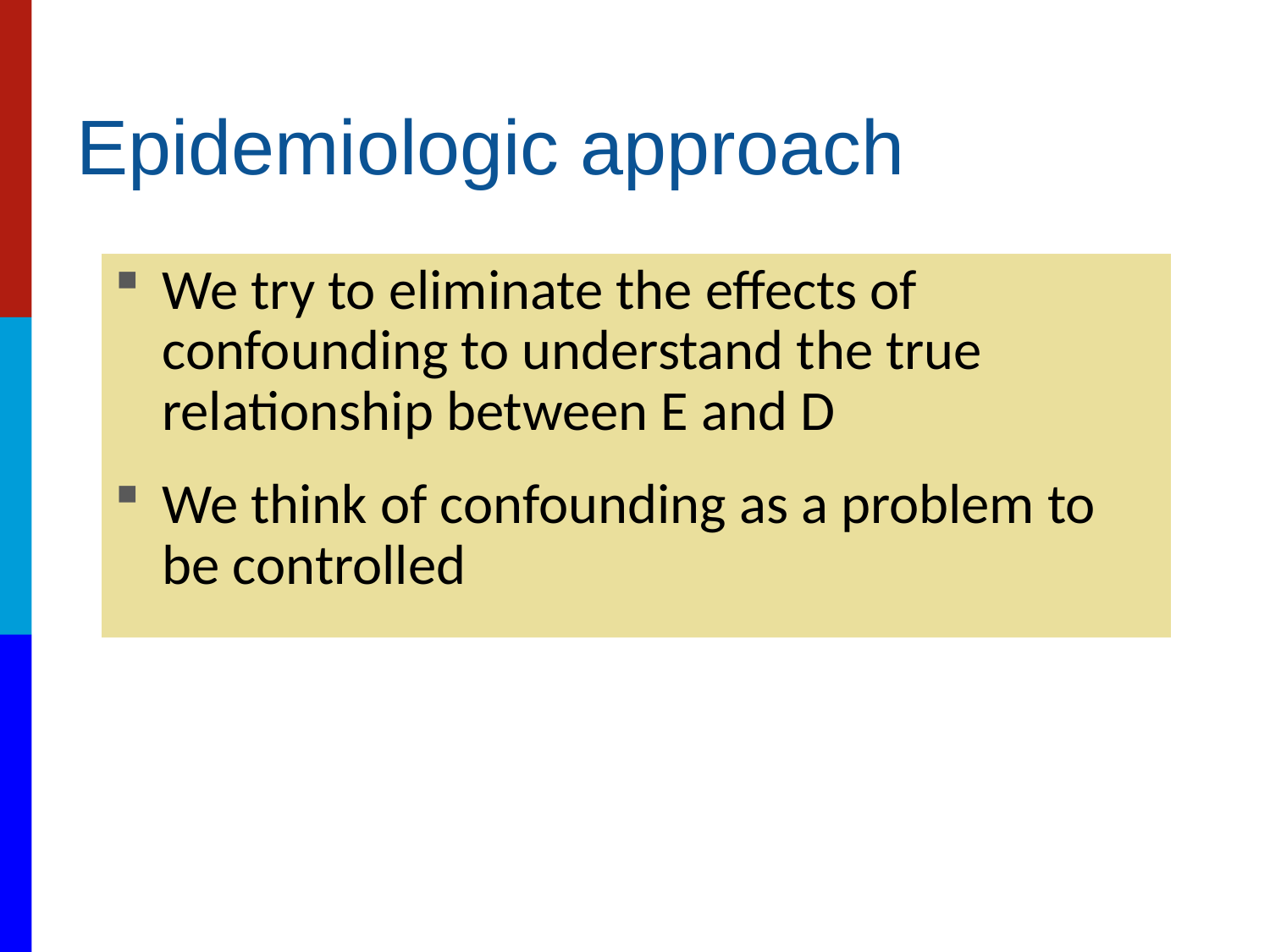

# Epidemiologic approach
We try to eliminate the effects of confounding to understand the true relationship between E and D
We think of confounding as a problem to be controlled